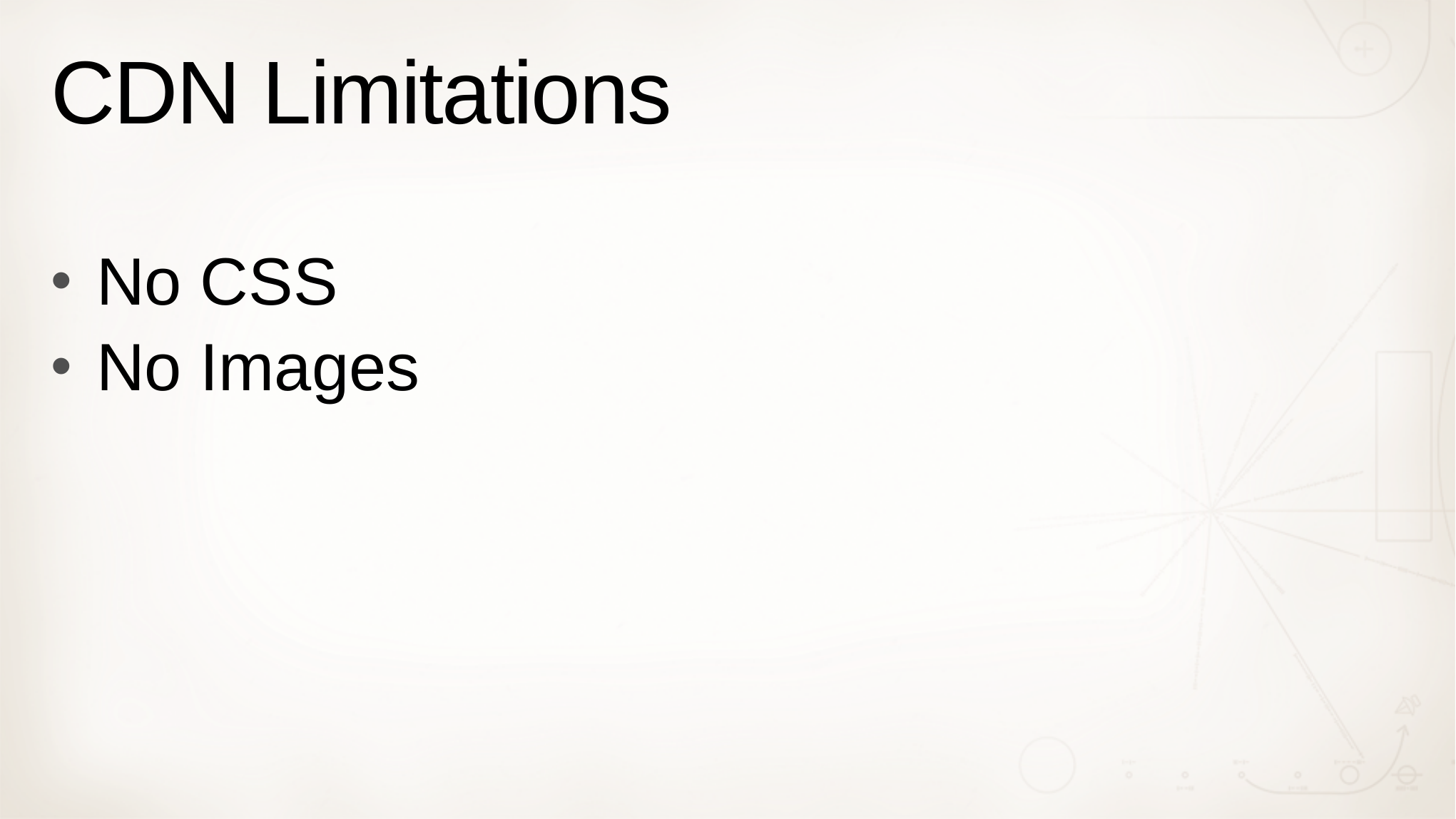

# CDN Limitations

No CSS
No Images